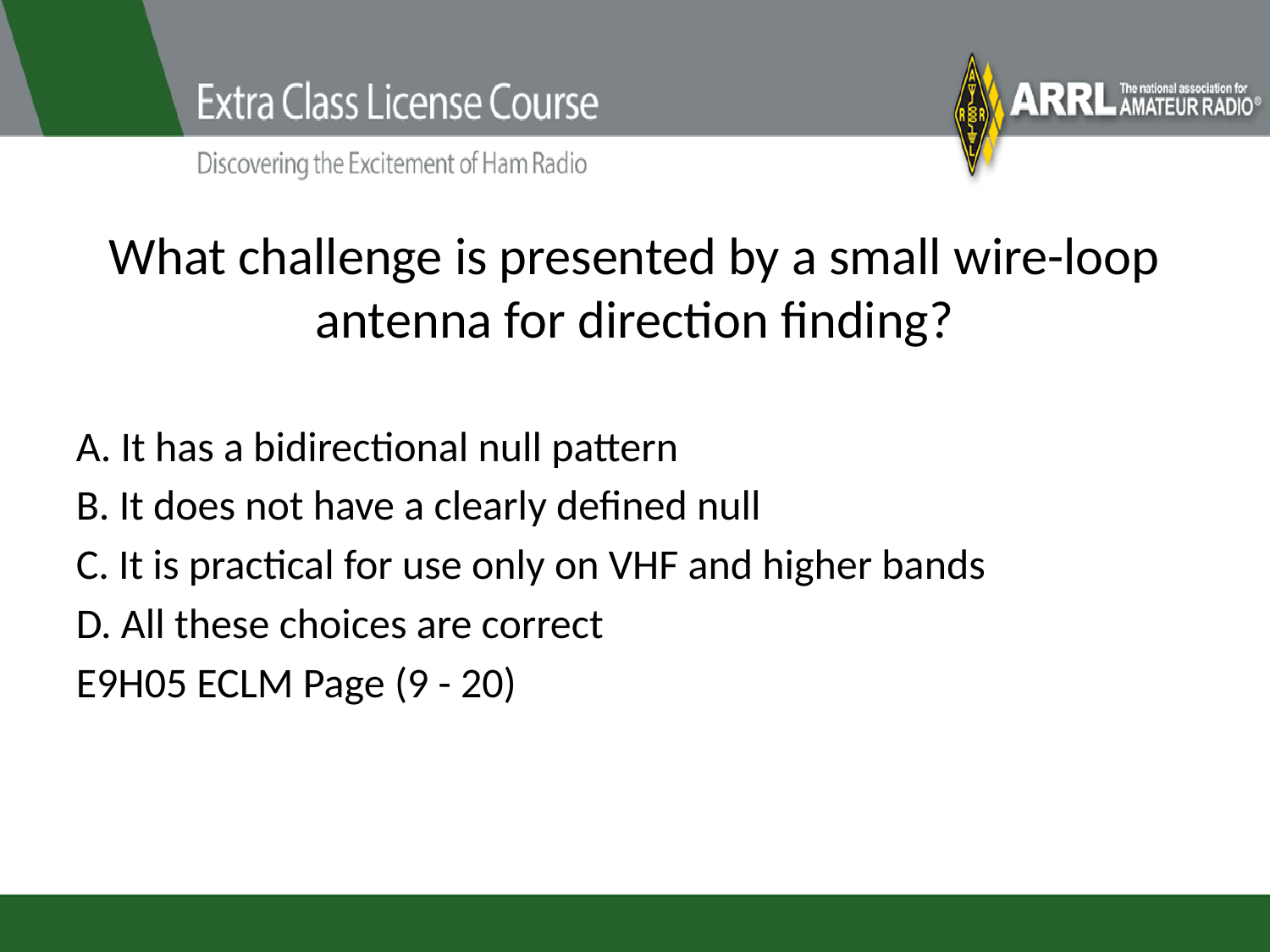

# What challenge is presented by a small wire-loop antenna for direction finding?
A. It has a bidirectional null pattern
B. It does not have a clearly defined null
C. It is practical for use only on VHF and higher bands
D. All these choices are correct
E9H05 ECLM Page (9 - 20)